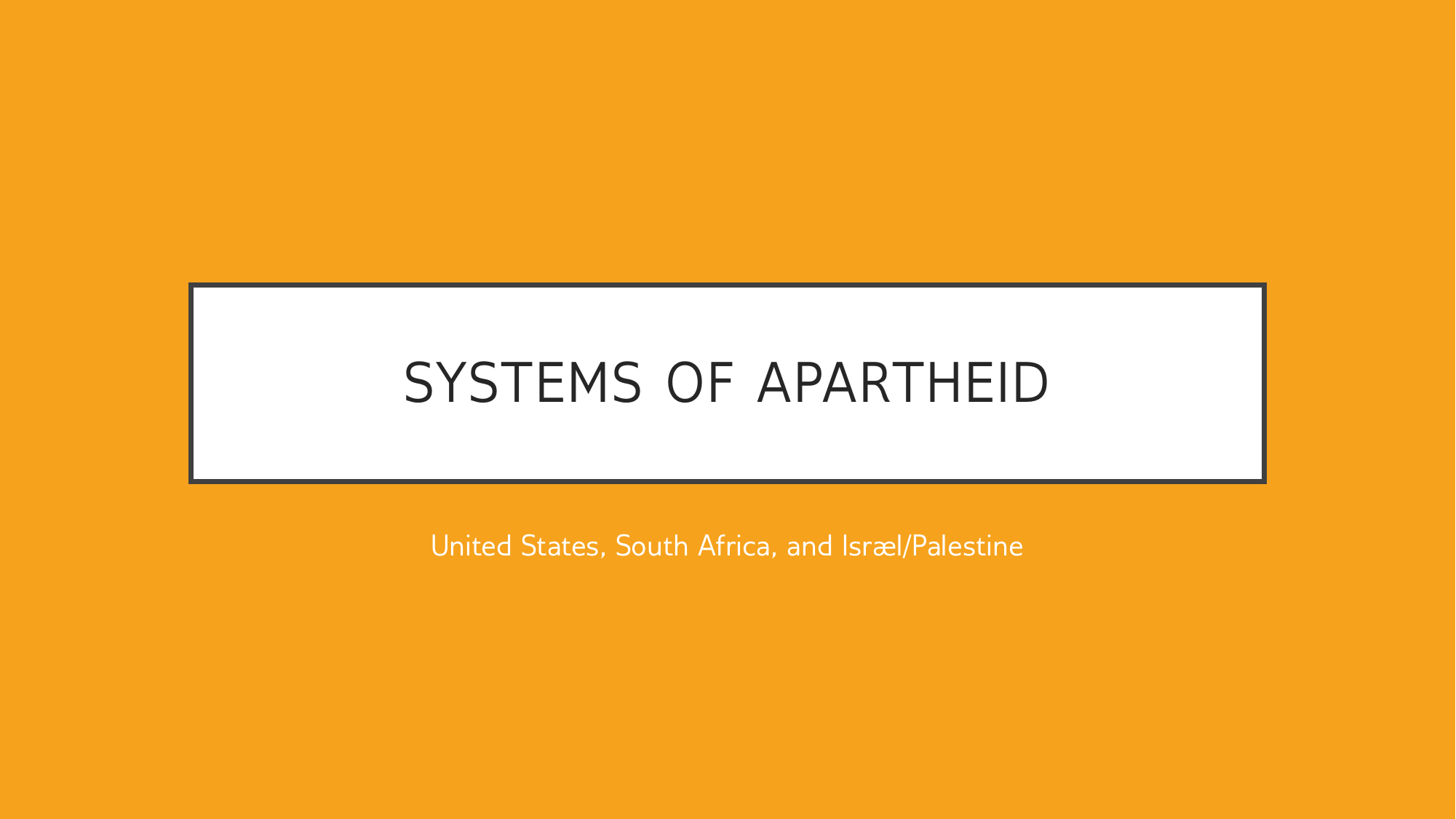

# Systems of Apartheid
United States, South Africa, and Israel/Palestine